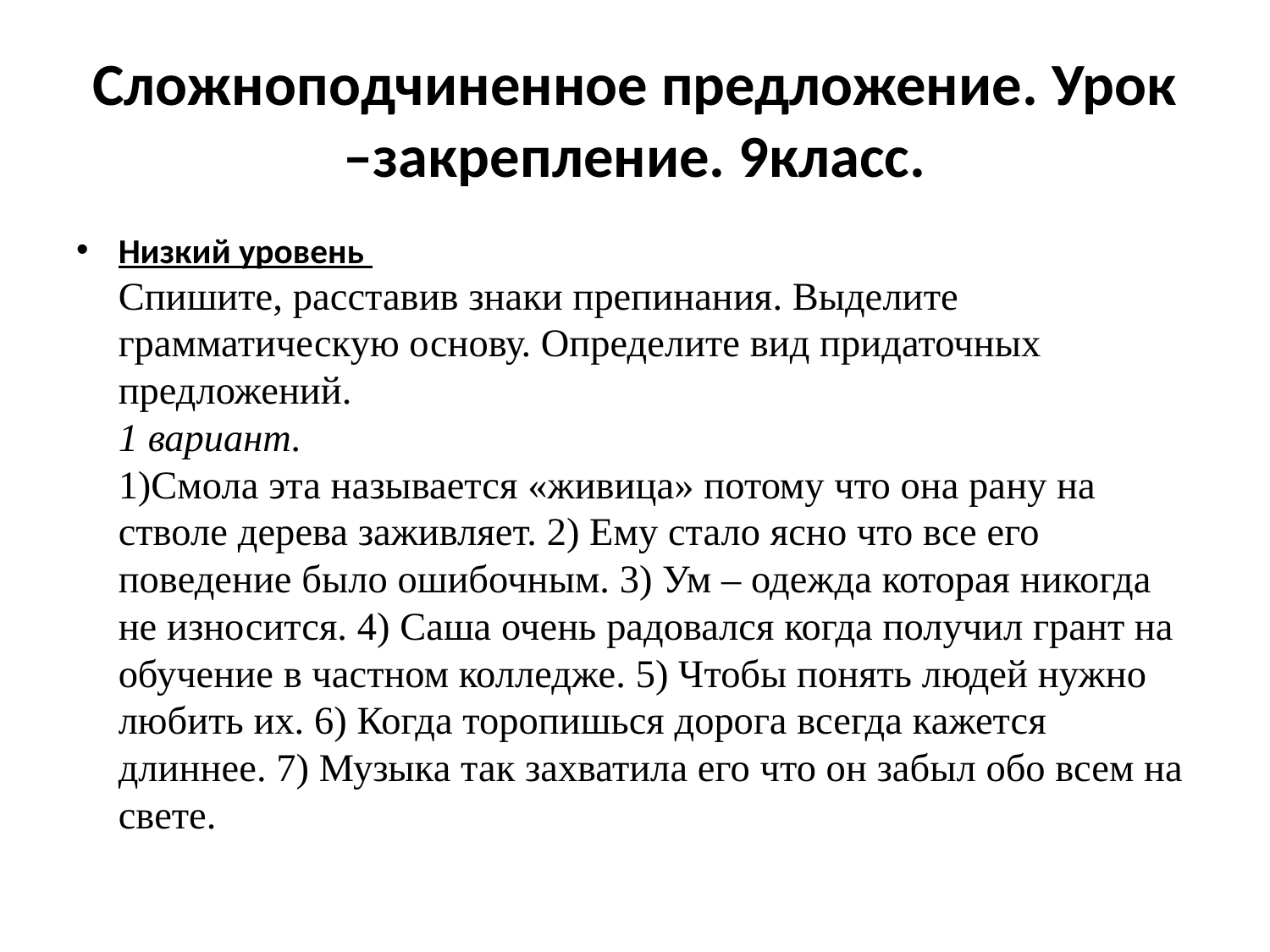

# Сложноподчиненное предложение. Урок –закрепление. 9класс.
Низкий уровень
Спишите, расставив знаки препинания. Выделите грамматическую основу. Определите вид придаточных предложений.
1 вариант.
1)Смола эта называется «живица» потому что она рану на стволе дерева заживляет. 2) Ему стало ясно что все его поведение было ошибочным. 3) Ум – одежда которая никогда не износится. 4) Саша очень радовался когда получил грант на обучение в частном колледже. 5) Чтобы понять людей нужно любить их. 6) Когда торопишься дорога всегда кажется длиннее. 7) Музыка так захватила его что он забыл обо всем на свете.